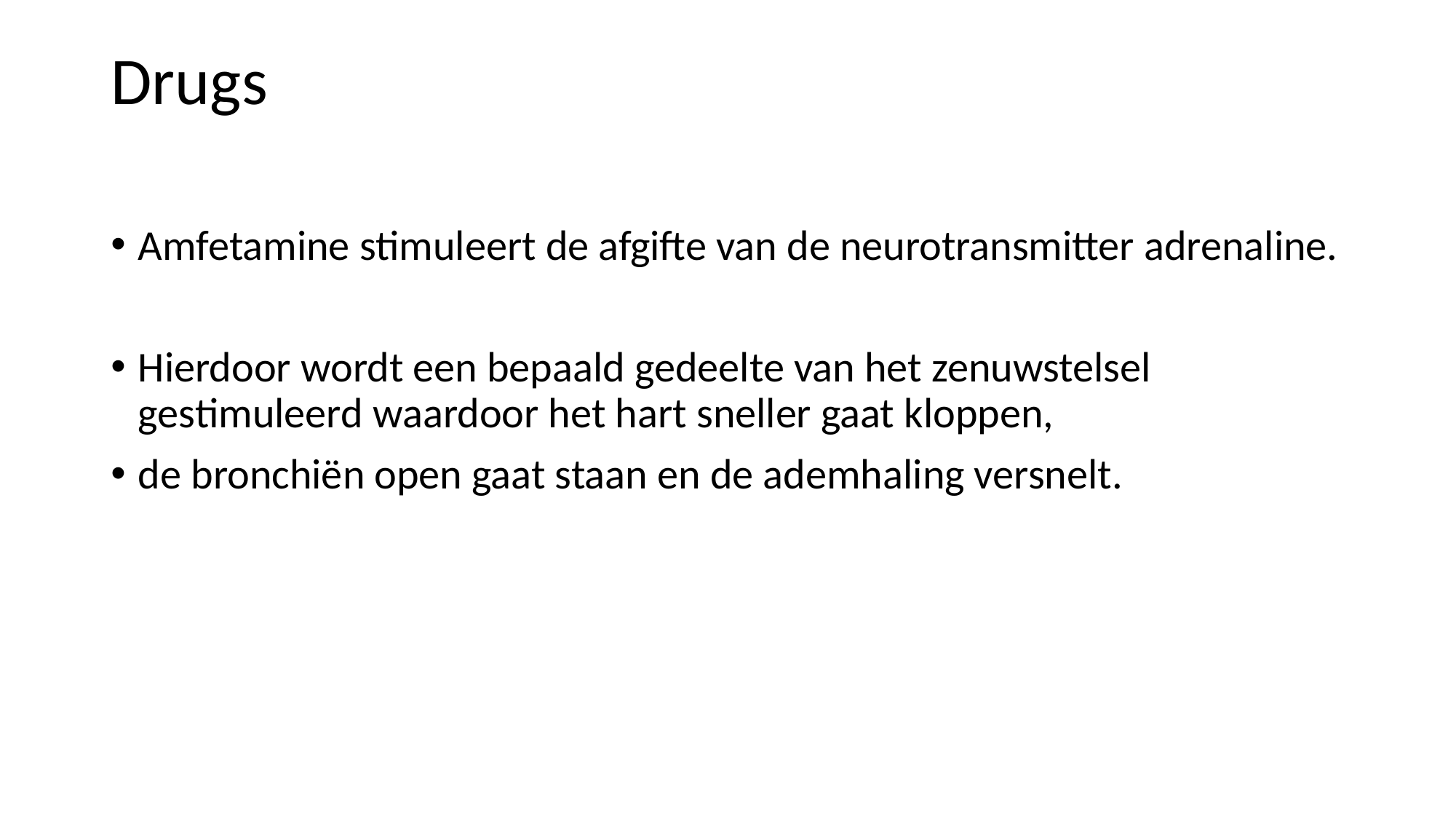

# Drugs
Amfetamine stimuleert de afgifte van de neurotransmitter adrenaline.

Hierdoor wordt een bepaald gedeelte van het zenuwstelsel gestimuleerd waardoor het hart sneller gaat kloppen,
de bronchiën open gaat staan en de ademhaling versnelt.